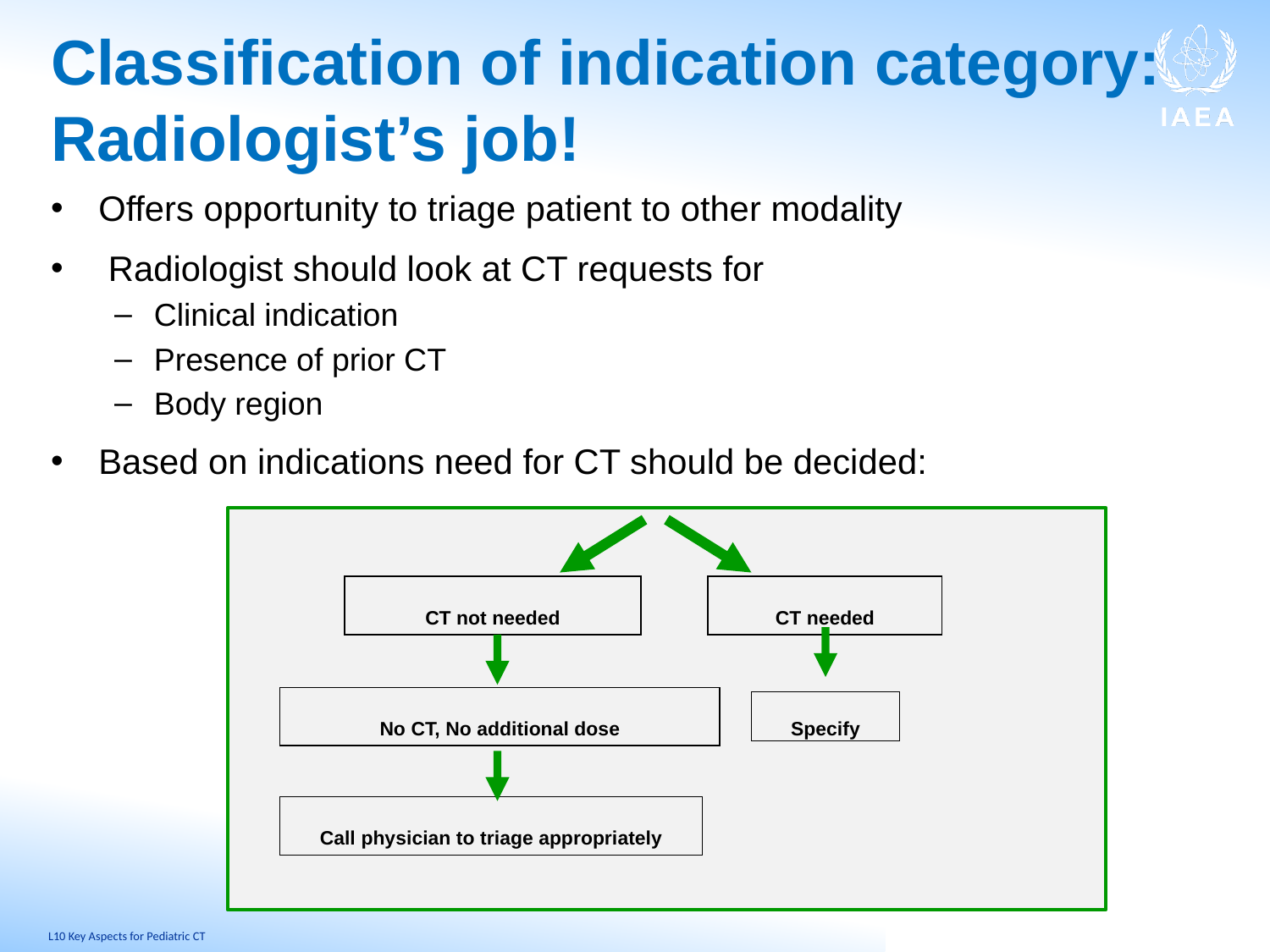

# Classification of indication category: Radiologist’s job!
Offers opportunity to triage patient to other modality
 Radiologist should look at CT requests for
Clinical indication
Presence of prior CT
Body region
Based on indications need for CT should be decided:

CT not needed
CT needed

No CT, No additional dose
Specify

Call physician to triage appropriately